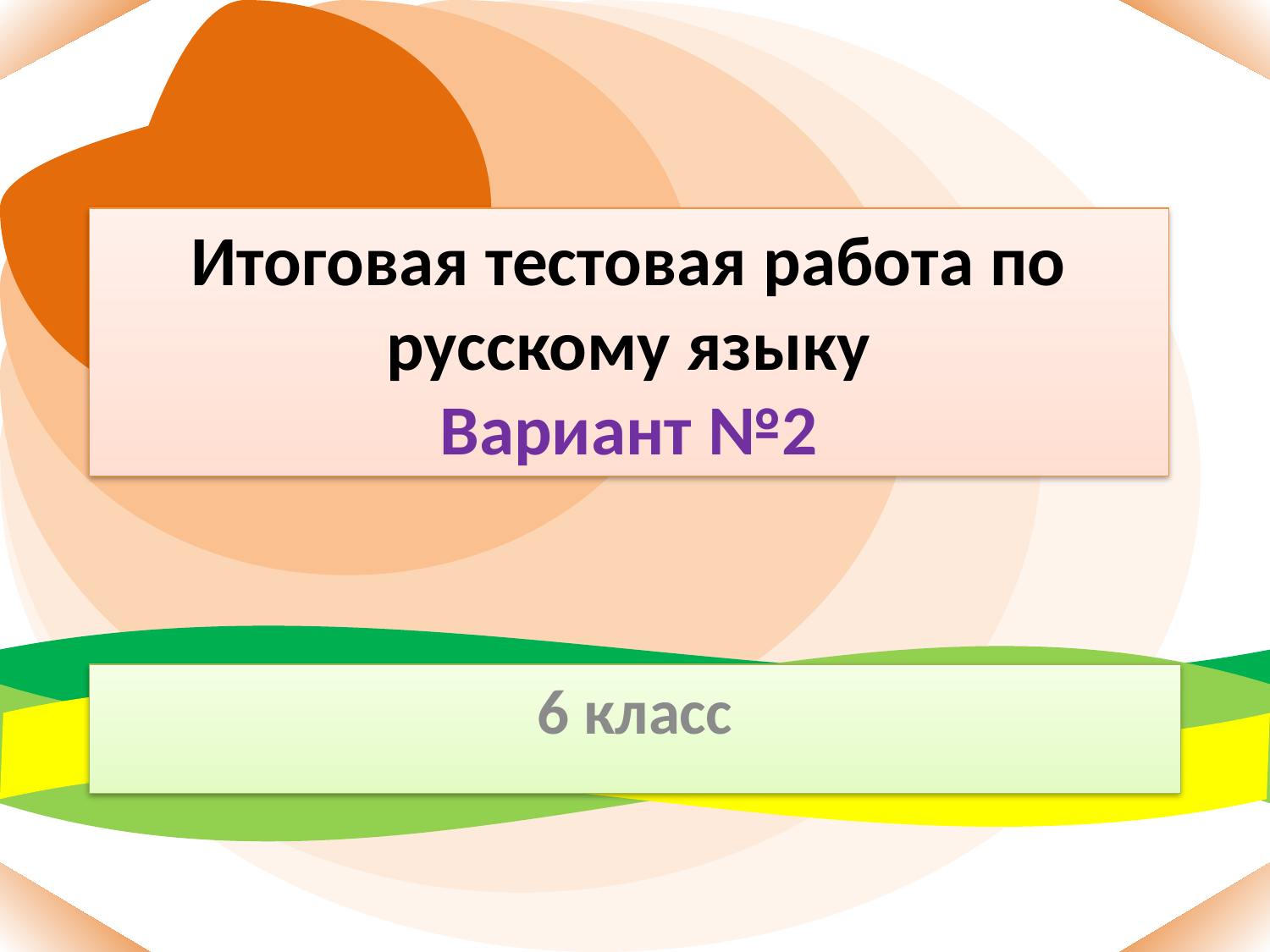

# Итоговая тестовая работа по русскому языку Вариант №2

6 класс